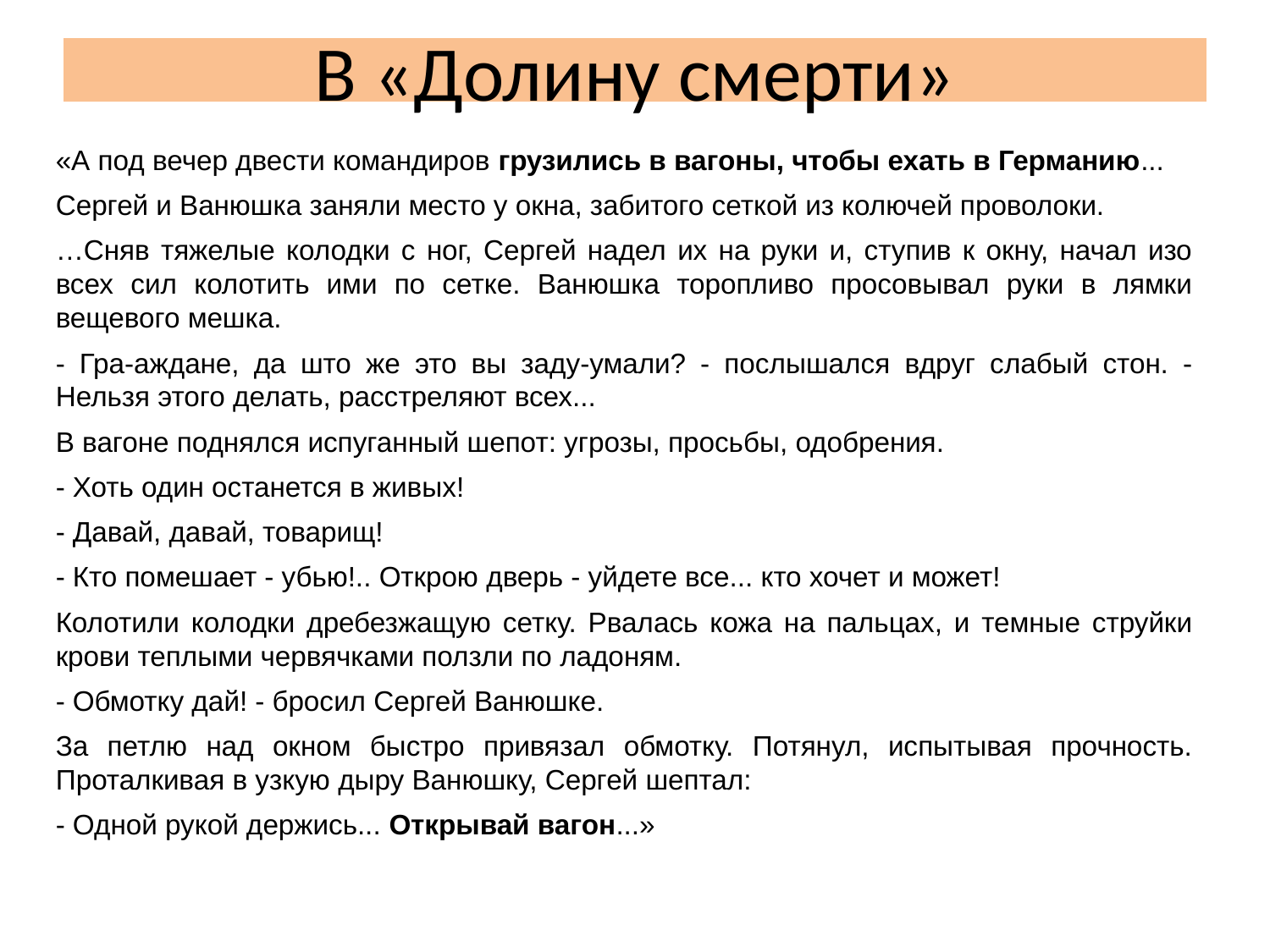

# В «Долину смерти»
«А под вечер двести командиров грузились в вагоны, чтобы ехать в Германию...
Сергей и Ванюшка заняли место у окна, забитого сеткой из колючей проволоки.
…Сняв тяжелые колодки с ног, Сергей надел их на руки и, ступив к окну, начал изо всех сил колотить ими по сетке. Ванюшка торопливо просовывал руки в лямки вещевого мешка.
- Гра-аждане, да што же это вы заду-умали? - послышался вдруг слабый стон. - Нельзя этого делать, расстреляют всех...
В вагоне поднялся испуганный шепот: угрозы, просьбы, одобрения.
- Хоть один останется в живых!
- Давай, давай, товарищ!
- Кто помешает - убью!.. Открою дверь - уйдете все... кто хочет и может!
Колотили колодки дребезжащую сетку. Рвалась кожа на пальцах, и темные струйки крови теплыми червячками ползли по ладоням.
- Обмотку дай! - бросил Сергей Ванюшке.
За петлю над окном быстро привязал обмотку. Потянул, испытывая прочность. Проталкивая в узкую дыру Ванюшку, Сергей шептал:
- Одной рукой держись... Открывай вагон...»